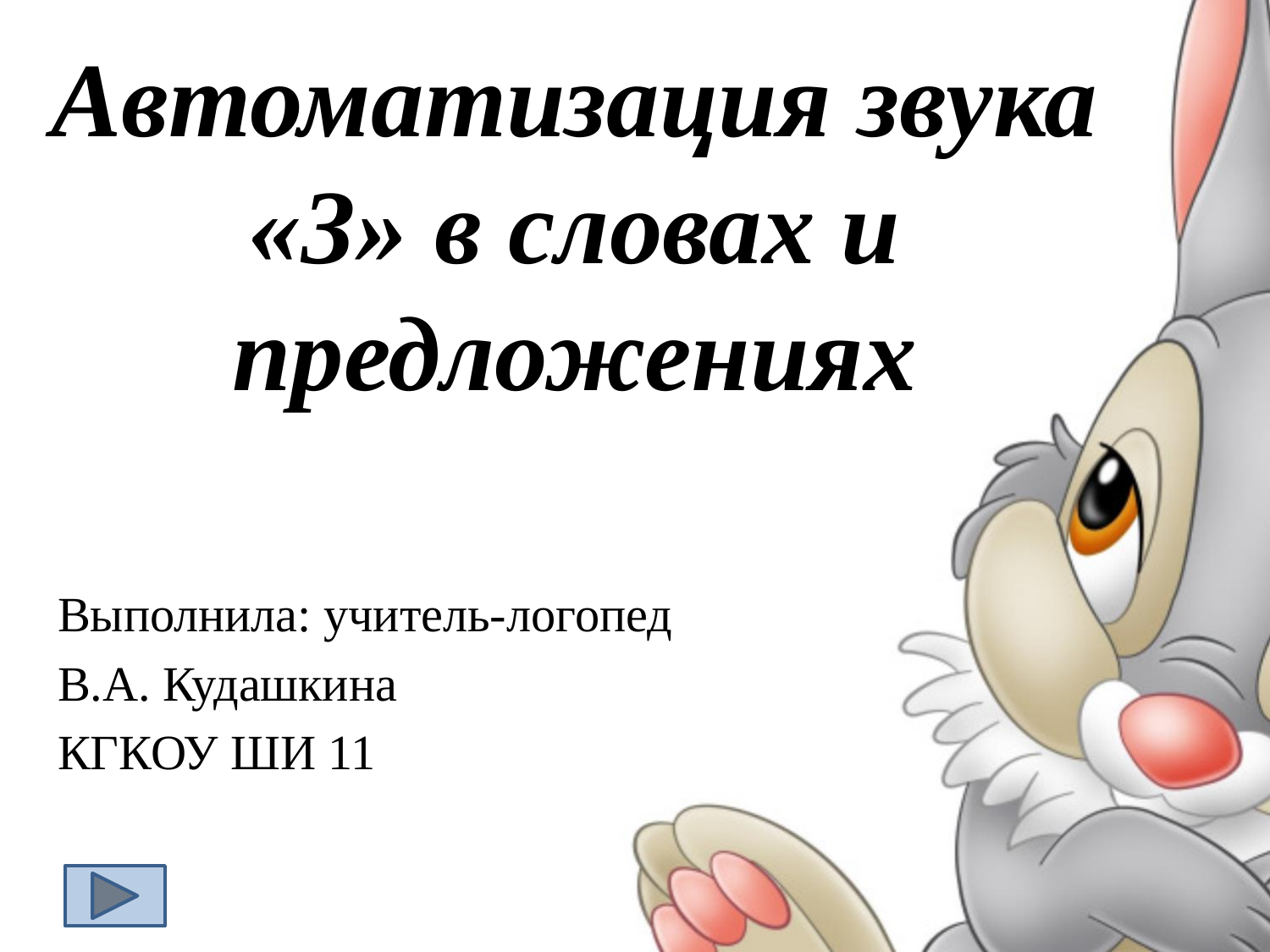

# Автоматизация звука «З» в словах и предложениях
Выполнила: учитель-логопед
В.А. Кудашкина
КГКОУ ШИ 11